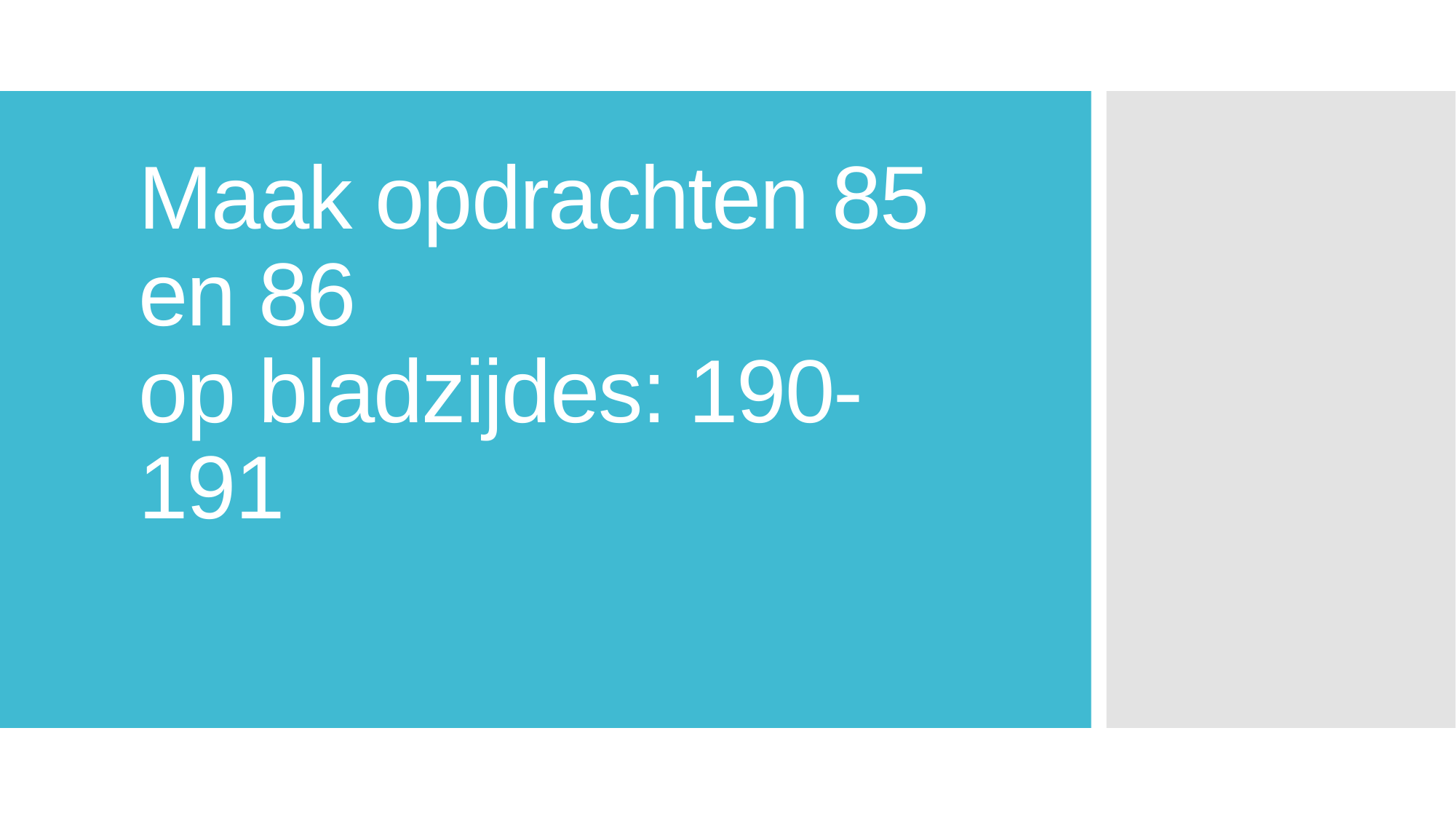

# Maak opdrachten 85 en 86 op bladzijdes: 190-191